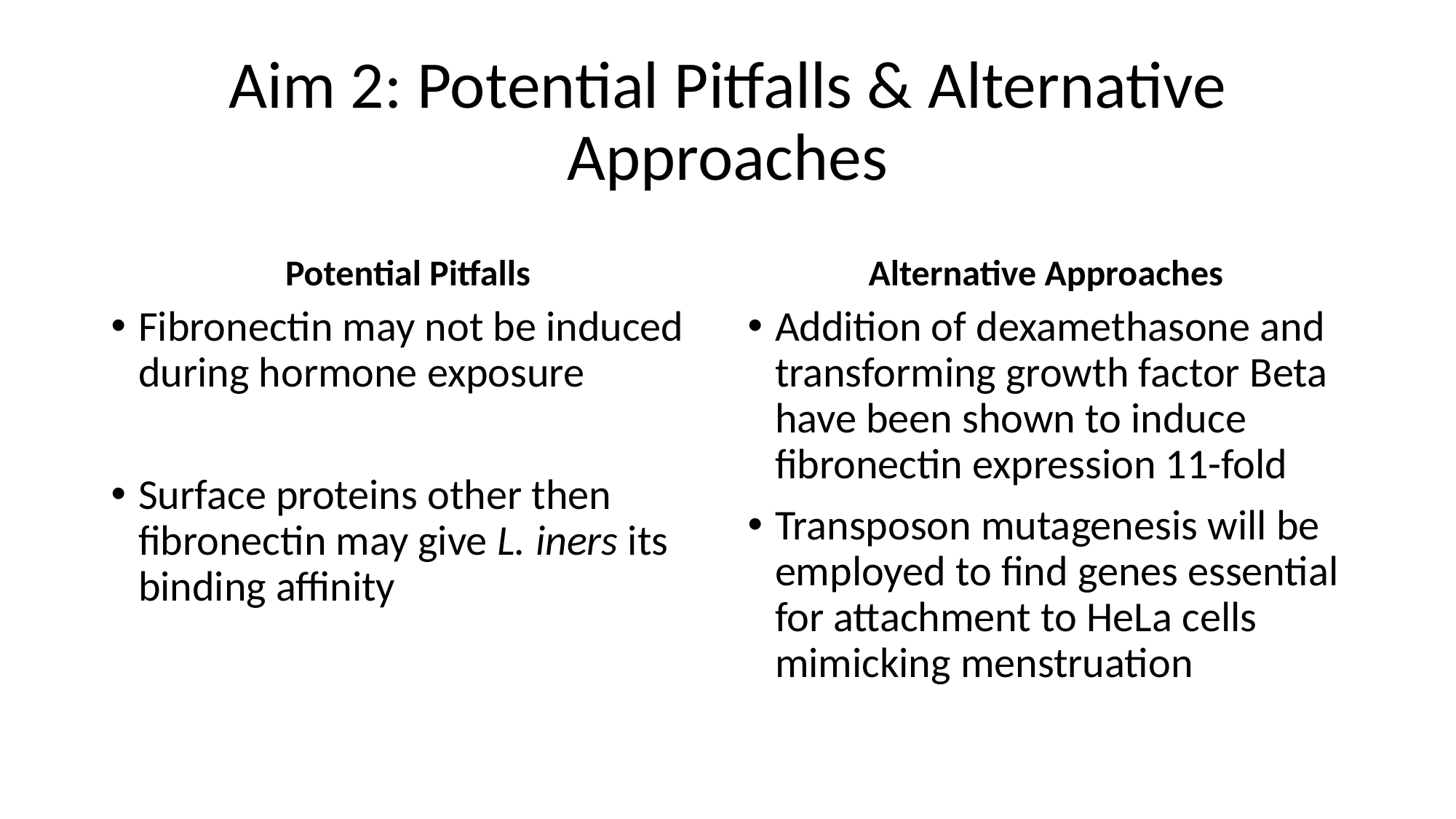

# Aim 2: Potential Pitfalls & Alternative Approaches
Potential Pitfalls
Alternative Approaches
Fibronectin may not be induced during hormone exposure

Surface proteins other then fibronectin may give L. iners its binding affinity
Addition of dexamethasone and transforming growth factor Beta have been shown to induce fibronectin expression 11-fold
Transposon mutagenesis will be employed to find genes essential for attachment to HeLa cells mimicking menstruation